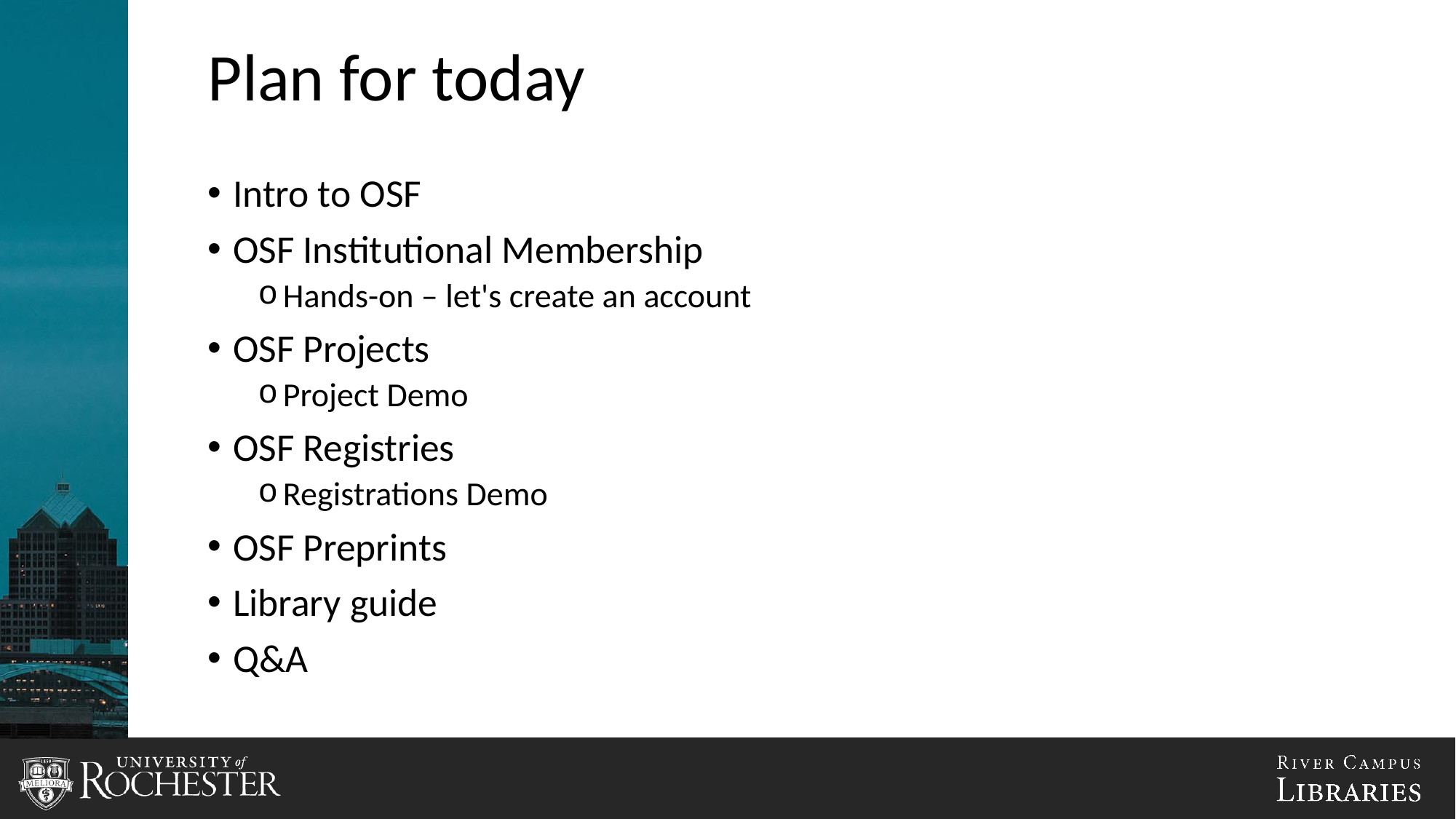

# Plan for today
Intro to OSF
OSF Institutional Membership
Hands-on – let's create an account
OSF Projects
Project Demo
OSF Registries
Registrations Demo
OSF Preprints
Library guide
Q&A